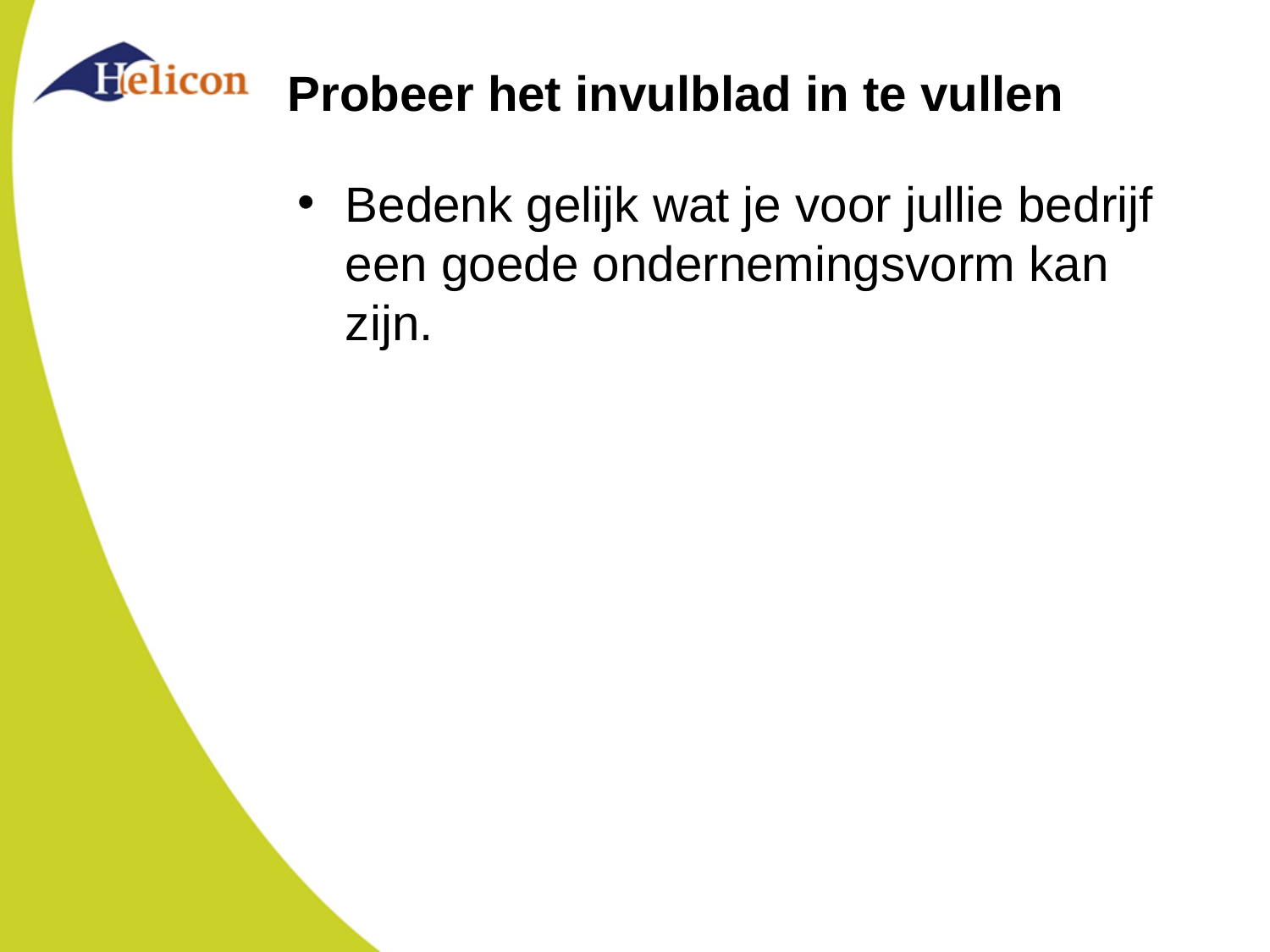

# Probeer het invulblad in te vullen
Bedenk gelijk wat je voor jullie bedrijf een goede ondernemingsvorm kan zijn.